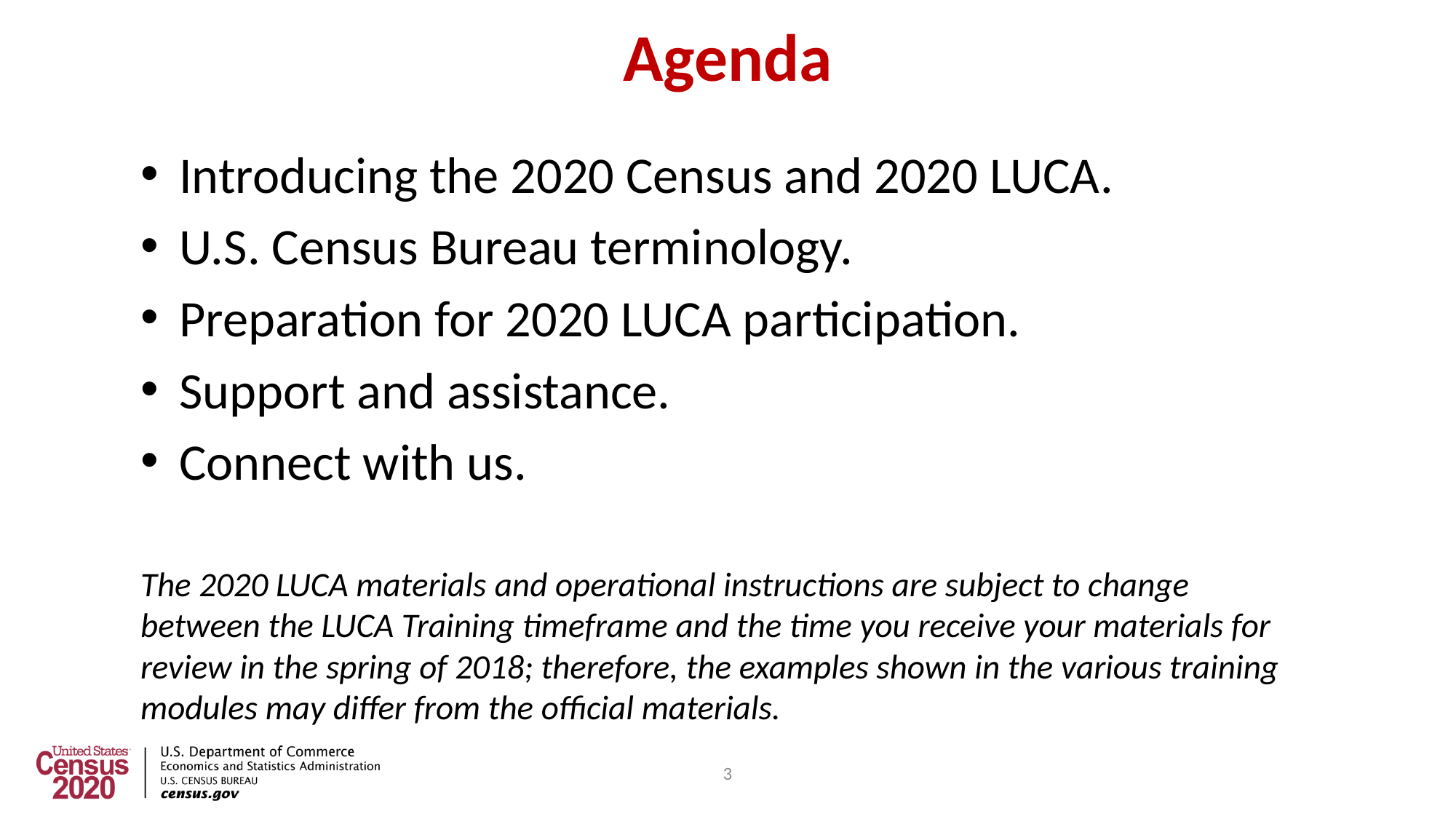

# Agenda
Introducing the 2020 Census and 2020 LUCA.
U.S. Census Bureau terminology.
Preparation for 2020 LUCA participation.
Support and assistance.
Connect with us.

The 2020 LUCA materials and operational instructions are subject to change between the LUCA Training timeframe and the time you receive your materials for review in the spring of 2018; therefore, the examples shown in the various training modules may differ from the official materials.
3